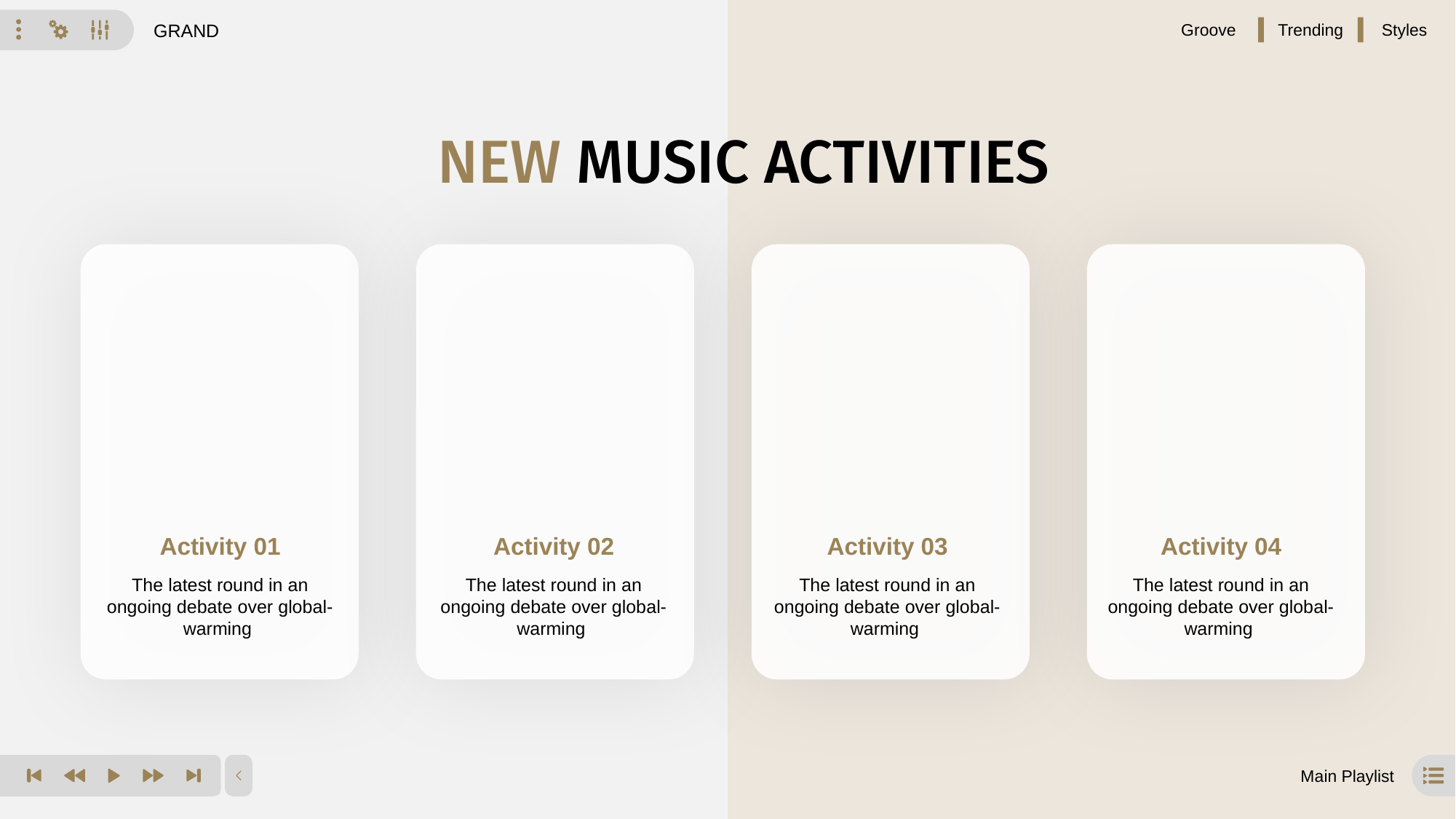

GRAND
Groove
Trending
Styles

NEW MUSIC ACTIVITIES

Activity 01
Activity 02
Activity 03
Activity 04
The latest round in an ongoing debate over global-warming
The latest round in an ongoing debate over global-warming
The latest round in an ongoing debate over global-warming
The latest round in an ongoing debate over global-warming

Main Playlist